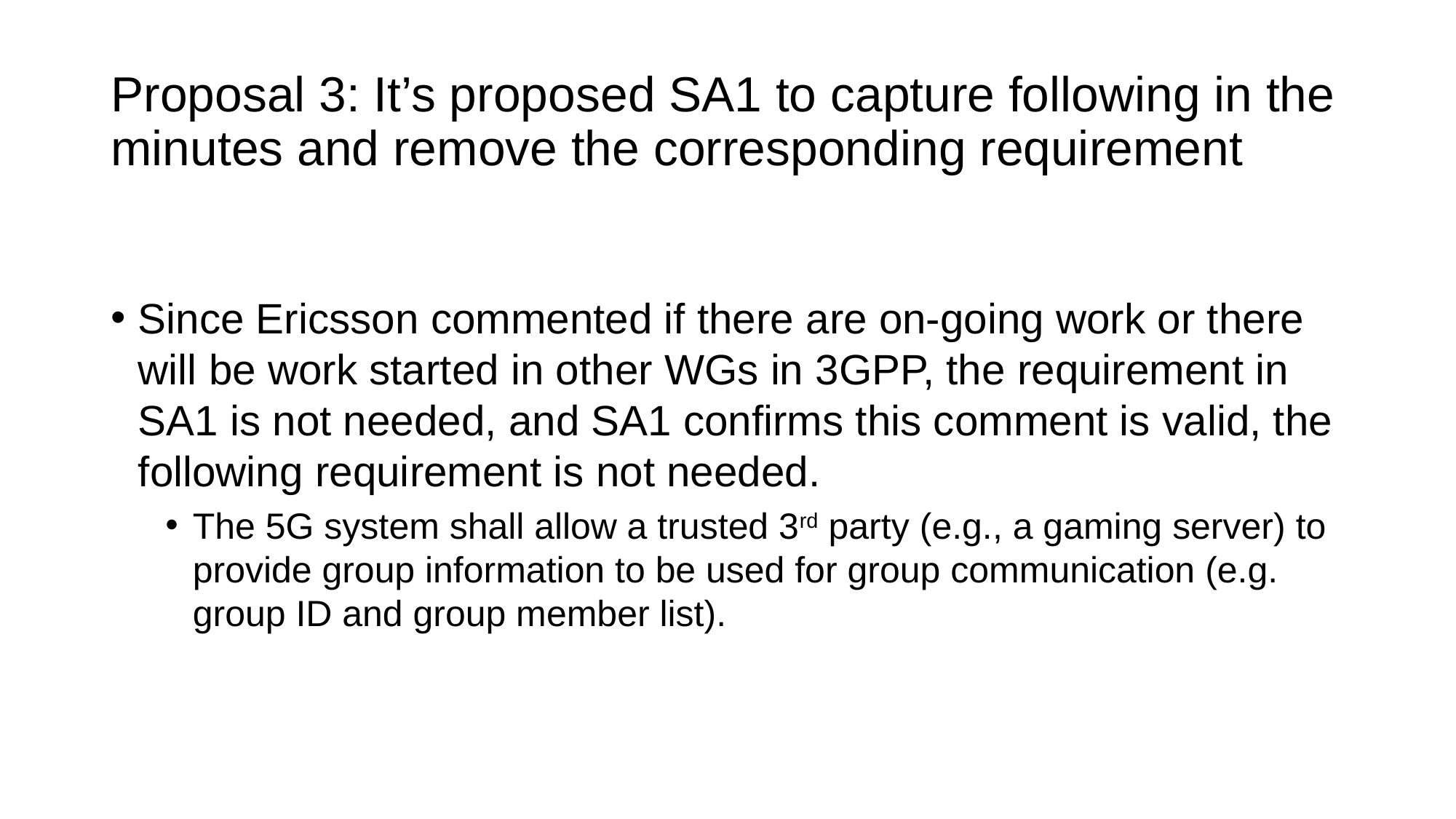

# Proposal 3: It’s proposed SA1 to capture following in the minutes and remove the corresponding requirement
Since Ericsson commented if there are on-going work or there will be work started in other WGs in 3GPP, the requirement in SA1 is not needed, and SA1 confirms this comment is valid, the following requirement is not needed.
The 5G system shall allow a trusted 3rd party (e.g., a gaming server) to provide group information to be used for group communication (e.g. group ID and group member list).